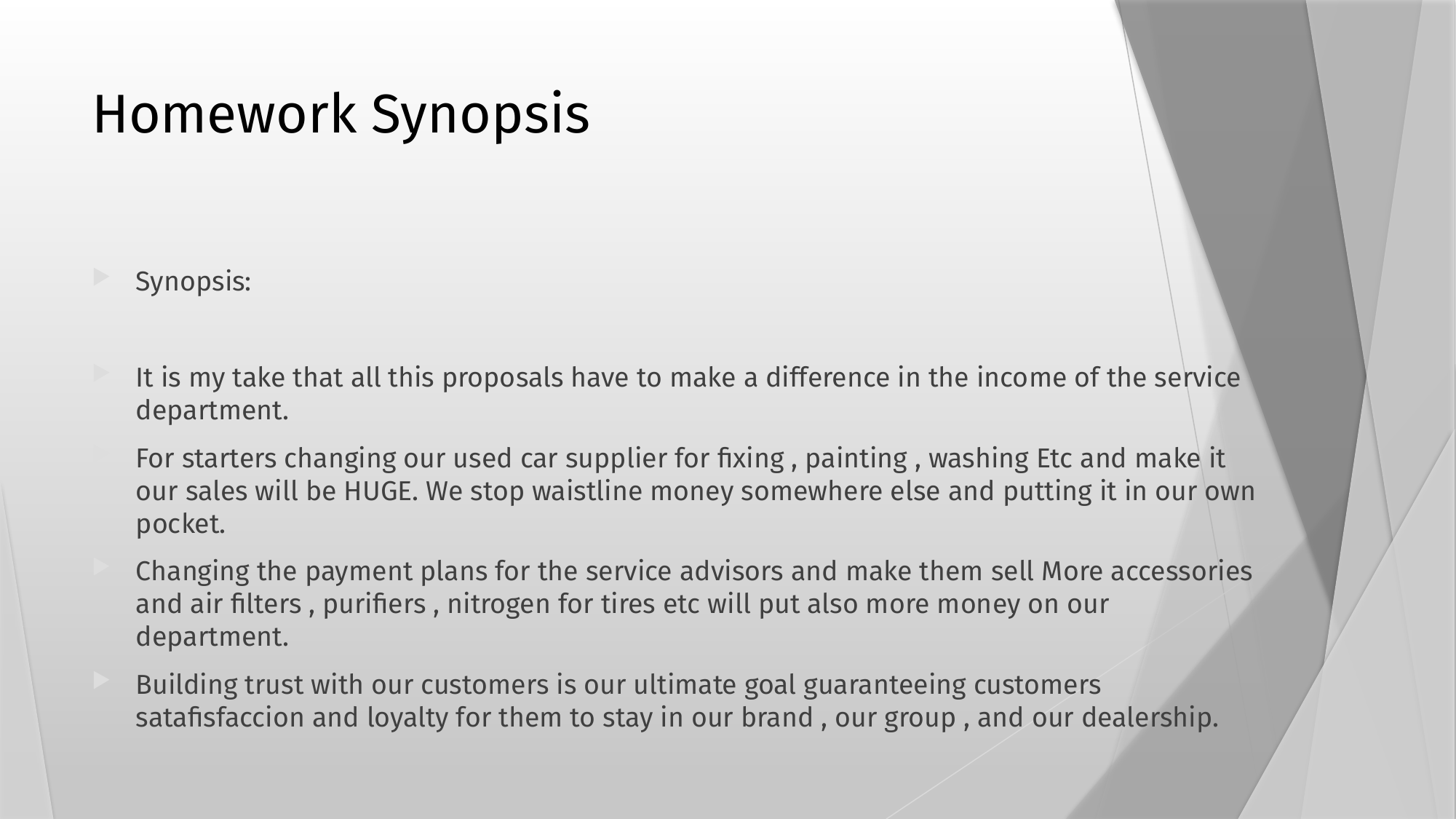

# Homework Synopsis
Synopsis:

It is my take that all this proposals have to make a difference in the income of the service department.
For starters changing our used car supplier for fixing , painting , washing Etc and make it our sales will be HUGE. We stop waistline money somewhere else and putting it in our own pocket.
Changing the payment plans for the service advisors and make them sell More accessories and air filters , purifiers , nitrogen for tires etc will put also more money on our department.
Building trust with our customers is our ultimate goal guaranteeing customers satafisfaccion and loyalty for them to stay in our brand , our group , and our dealership.